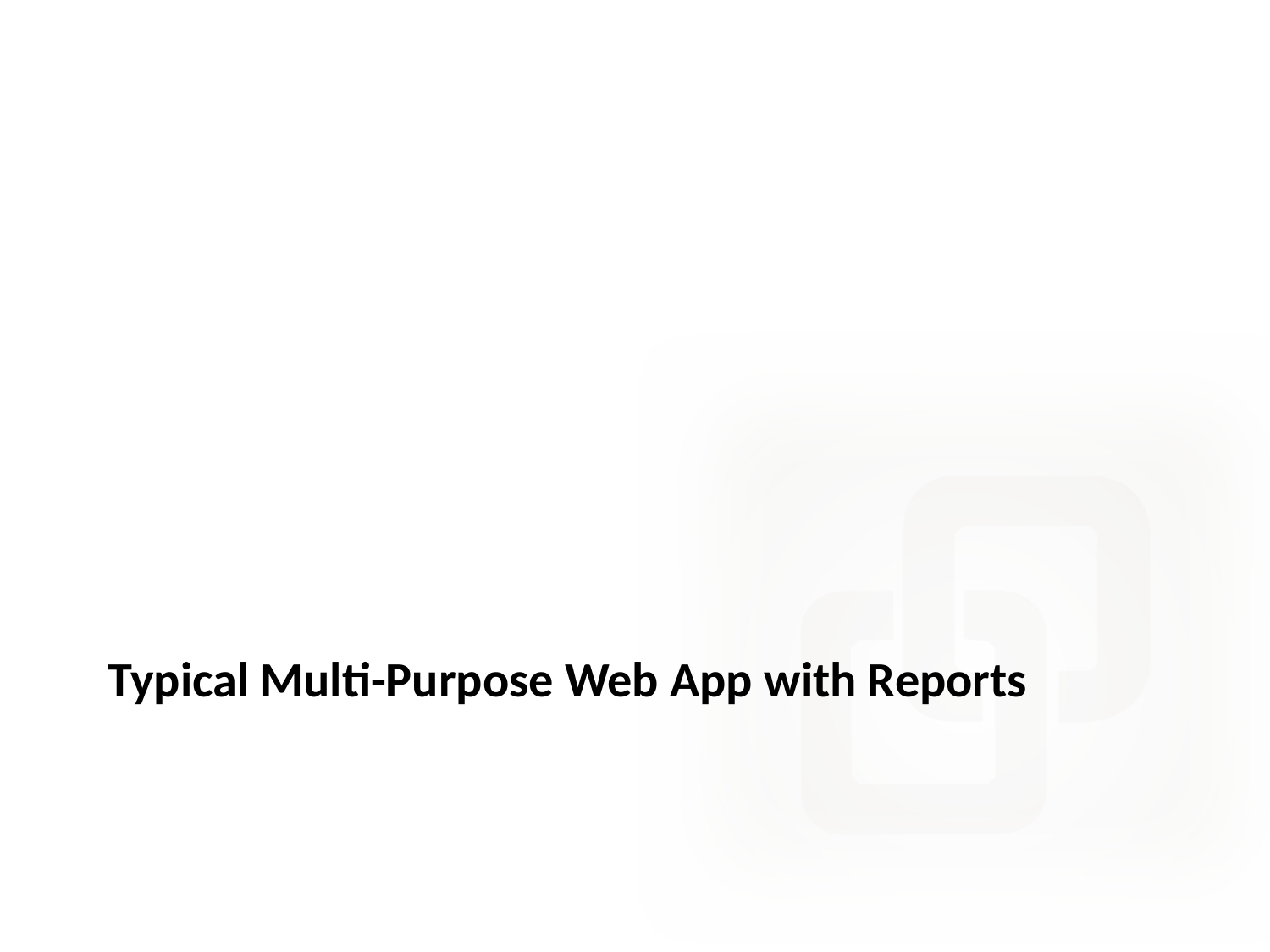

# Typical Multi-Purpose Web App with Reports